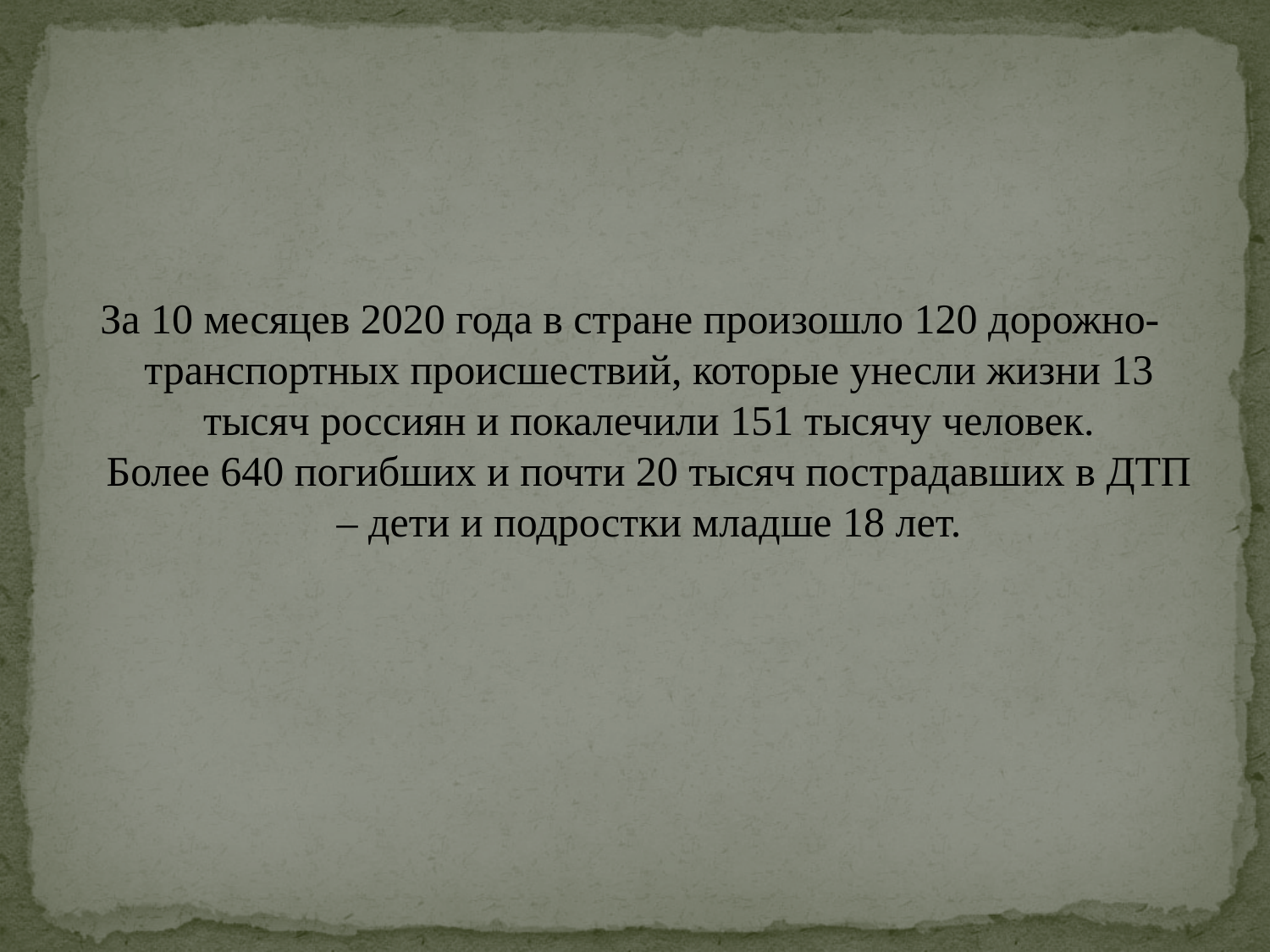

За 10 месяцев 2020 года в стране произошло 120 дорожно-транспортных происшествий, которые унесли жизни 13 тысяч россиян и покалечили 151 тысячу человек.
Более 640 погибших и почти 20 тысяч пострадавших в ДТП – дети и подростки младше 18 лет.